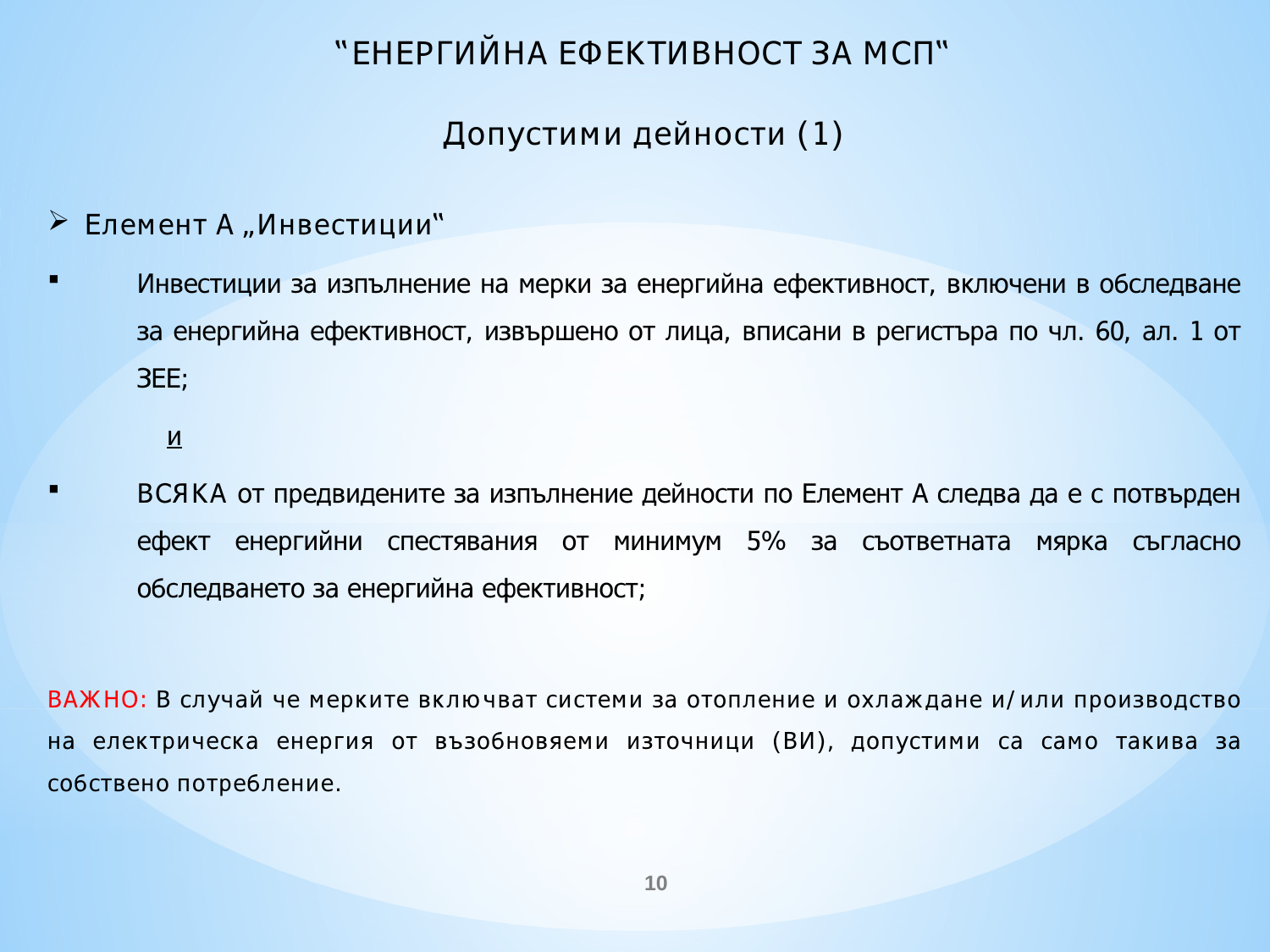

# “ЕНЕРГИЙНА ЕФЕКТИВНОСТ ЗА МСП“ Допустими дейности (1)

Елемент А „Инвестиции“
Инвестиции за изпълнение на мерки за енергийна ефективност, включени в обследване за енергийна ефективност, извършено от лица, вписани в регистъра по чл. 60, ал. 1 от ЗЕЕ;
	и
ВСЯКА от предвидените за изпълнение дейности по Елемент А следва да е с потвърден ефект енергийни спестявания от минимум 5% за съответната мярка съгласно обследването за енергийна ефективност;

ВАЖНО: В случай че мерките включват системи за отопление и охлаждане и/или производство на електрическа енергия от възобновяеми източници (ВИ), допустими са само такива за собствено потребление.

10